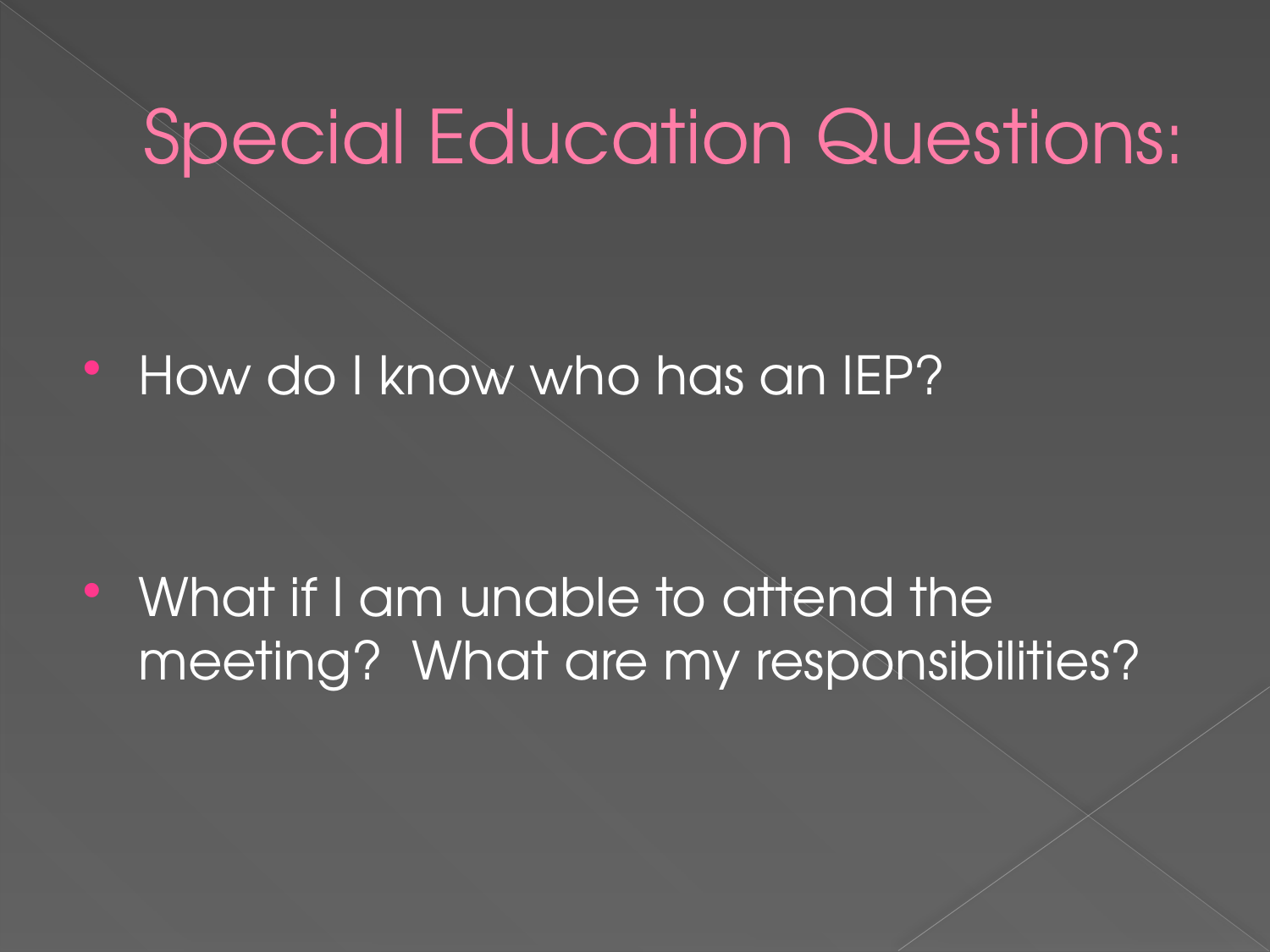

# Special Education Questions:

How do I know who has an IEP?

What if I am unable to attend the meeting?  What are my responsibilities?